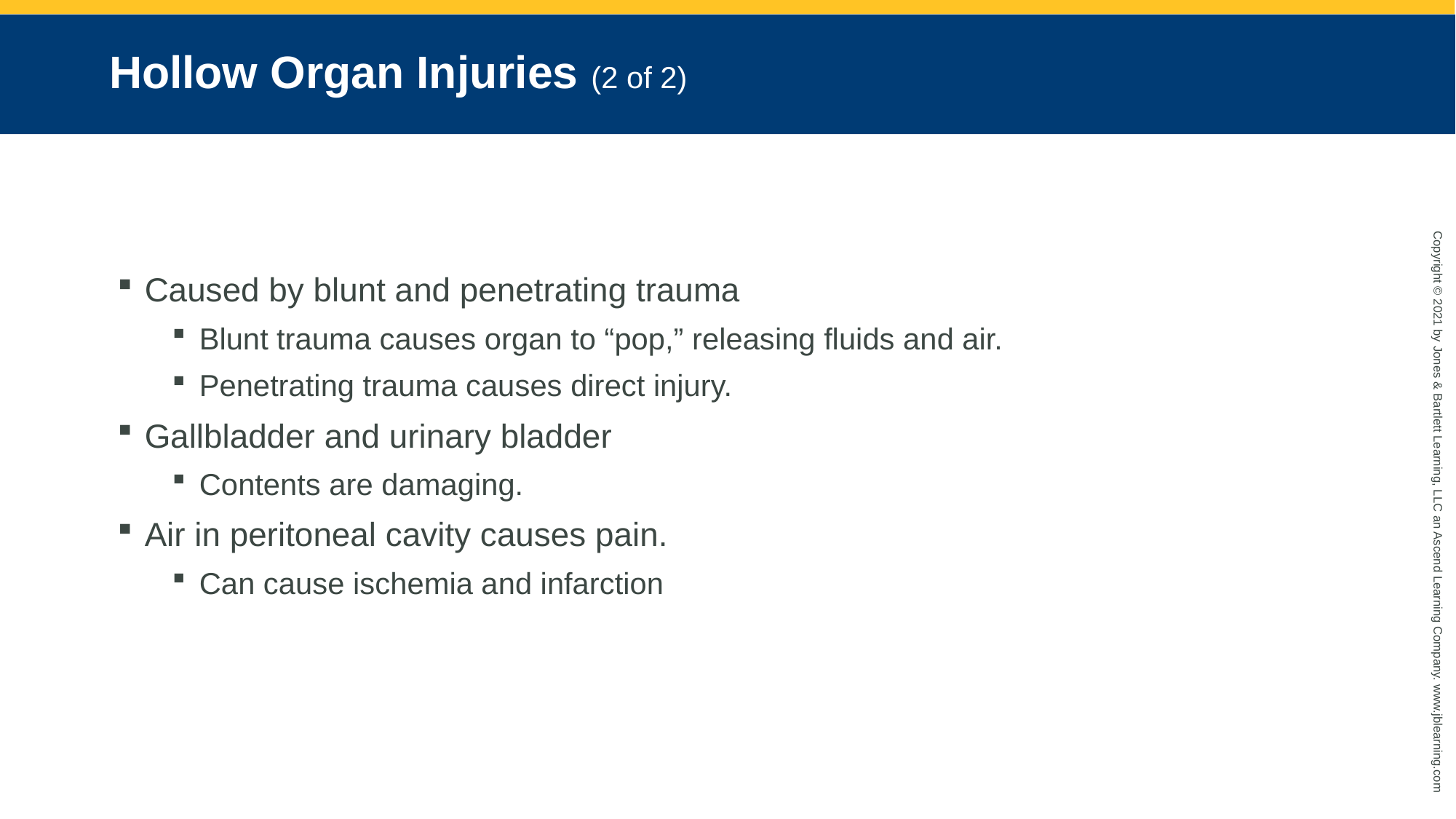

# Hollow Organ Injuries (2 of 2)
Caused by blunt and penetrating trauma
Blunt trauma causes organ to “pop,” releasing fluids and air.
Penetrating trauma causes direct injury.
Gallbladder and urinary bladder
Contents are damaging.
Air in peritoneal cavity causes pain.
Can cause ischemia and infarction